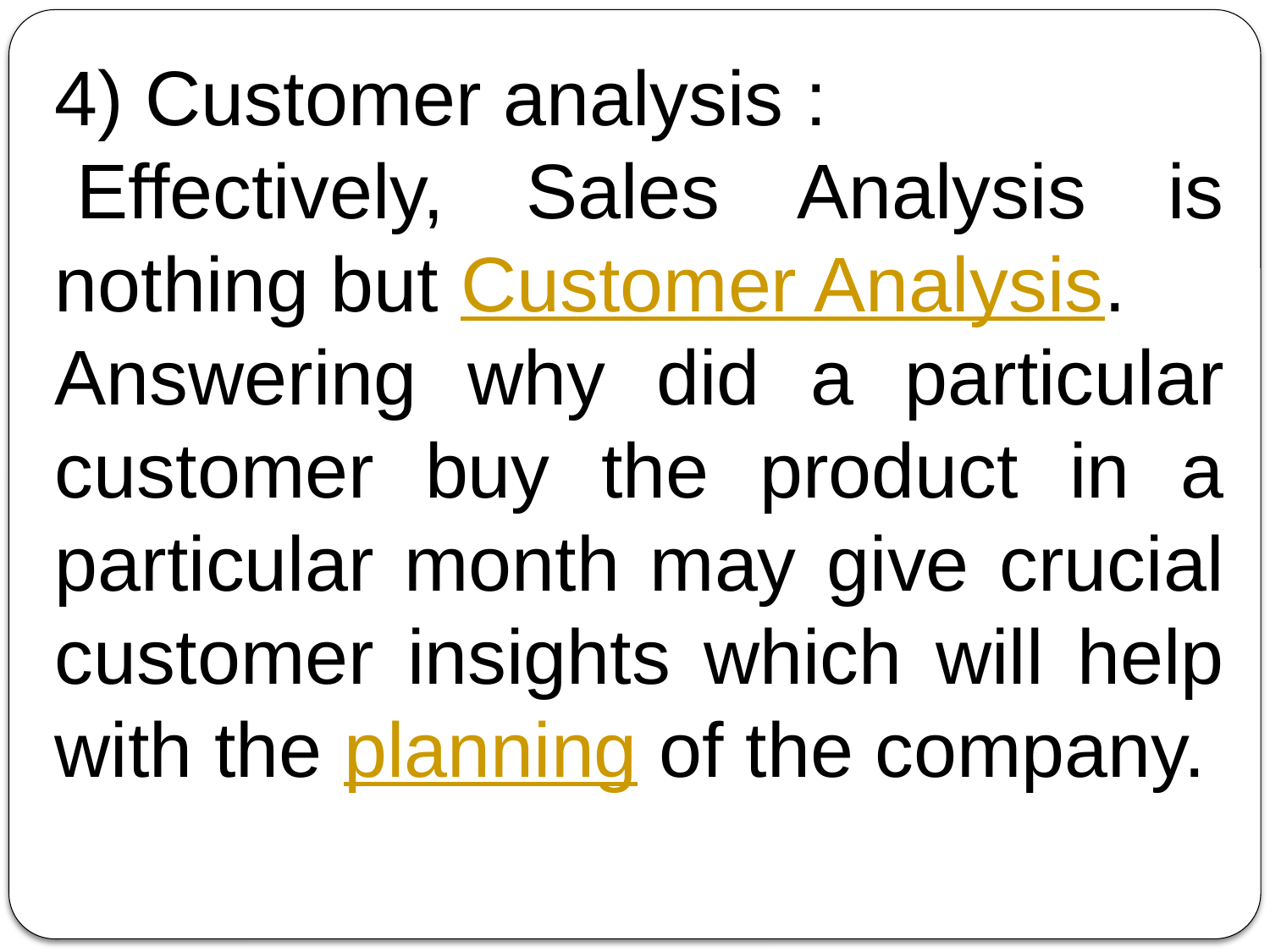

4) Customer analysis :
 Effectively, Sales Analysis is nothing but Customer Analysis.
Answering why did a particular customer buy the product in a particular month may give crucial customer insights which will help with the planning of the company.